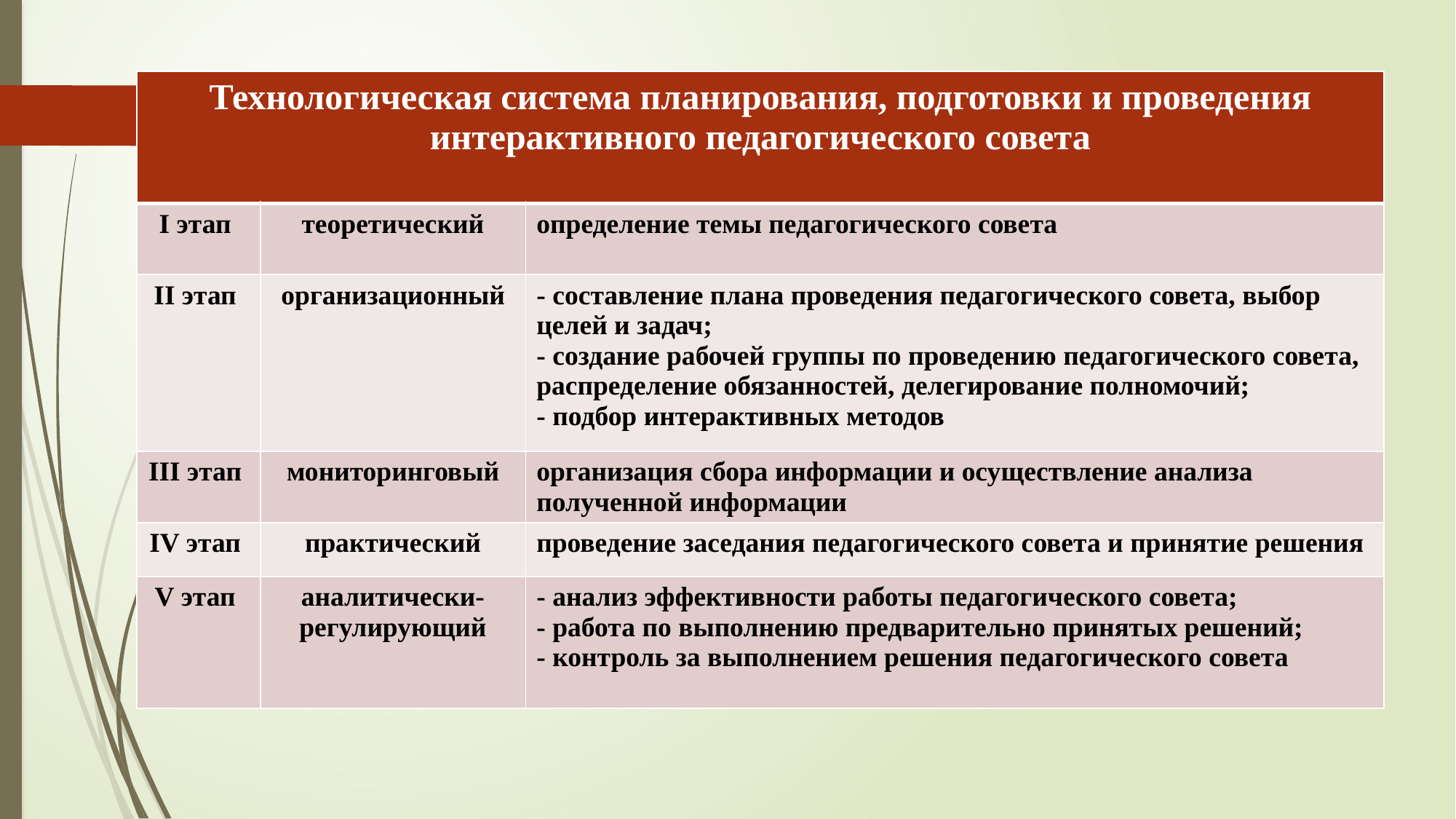

| Технологическая система планирования, подготовки и проведения интерактивного педагогического совета |  |  |
| --- | --- | --- |
| I этап | теоретический | определение темы педагогического совета |
| II этап | организационный | - составление плана проведения педагогического совета, выбор целей и задач; - создание рабочей группы по проведению педагогического совета, распределение обязанностей, делегирование полномочий; - подбор интерактивных методов |
| III этап | мониторинговый | организация сбора информации и осуществление анализа полученной информации |
| IV этап | практический | проведение заседания педагогического совета и принятие решения |
| V этап | аналитически-регулирующий | - анализ эффективности работы педагогического совета; - работа по выполнению предварительно принятых решений; - контроль за выполнением решения педагогического совета |